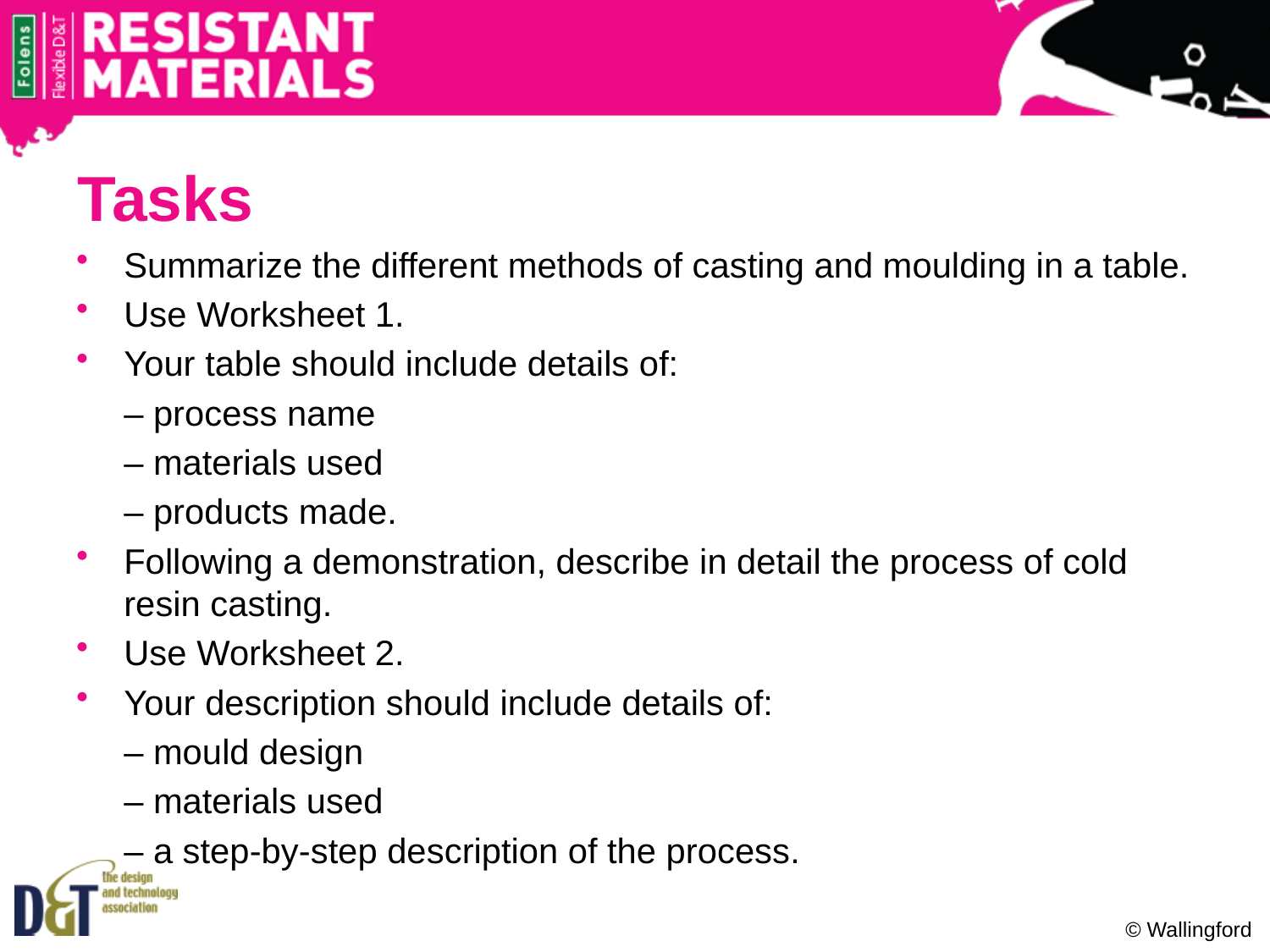

# Tasks
Summarize the different methods of casting and moulding in a table.
Use Worksheet 1.
Your table should include details of:
	– process name
	– materials used
	– products made.
Following a demonstration, describe in detail the process of cold resin casting.
Use Worksheet 2.
Your description should include details of:
	– mould design
	– materials used
	– a step-by-step description of the process.

© Wallingford